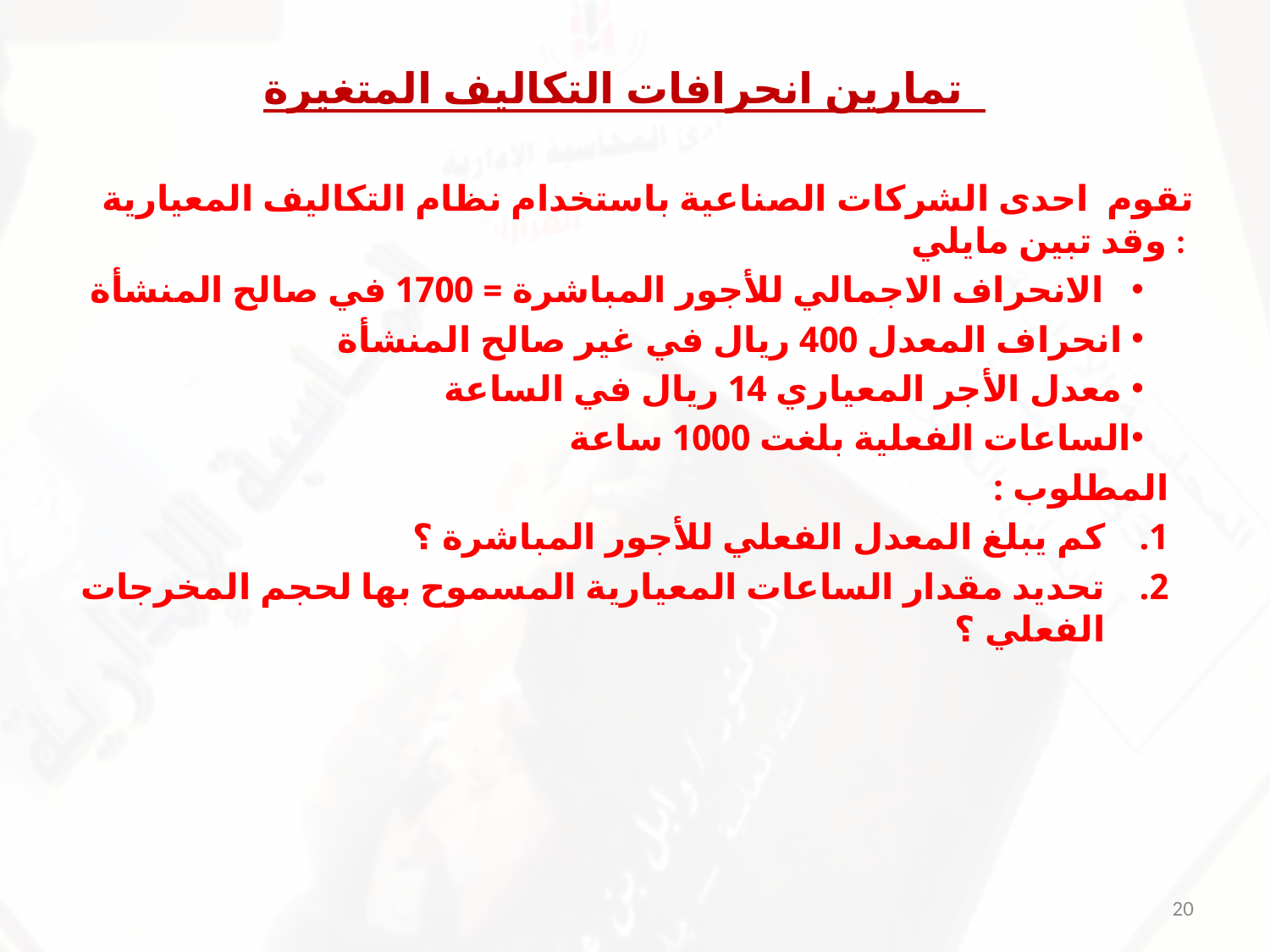

# تمارين انحرافات التكاليف المتغيرة
 تقوم  احدى الشركات الصناعية باستخدام نظام التكاليف المعيارية وقد تبين مايلي :
   الانحراف الاجمالي للأجور المباشرة = 1700 في صالح المنشأة
 انحراف المعدل 400 ريال في غير صالح المنشأة
 معدل الأجر المعياري 14 ريال في الساعة
الساعات الفعلية بلغت 1000 ساعة
المطلوب :
كم يبلغ المعدل الفعلي للأجور المباشرة ؟
تحديد مقدار الساعات المعيارية المسموح بها لحجم المخرجات الفعلي ؟
20